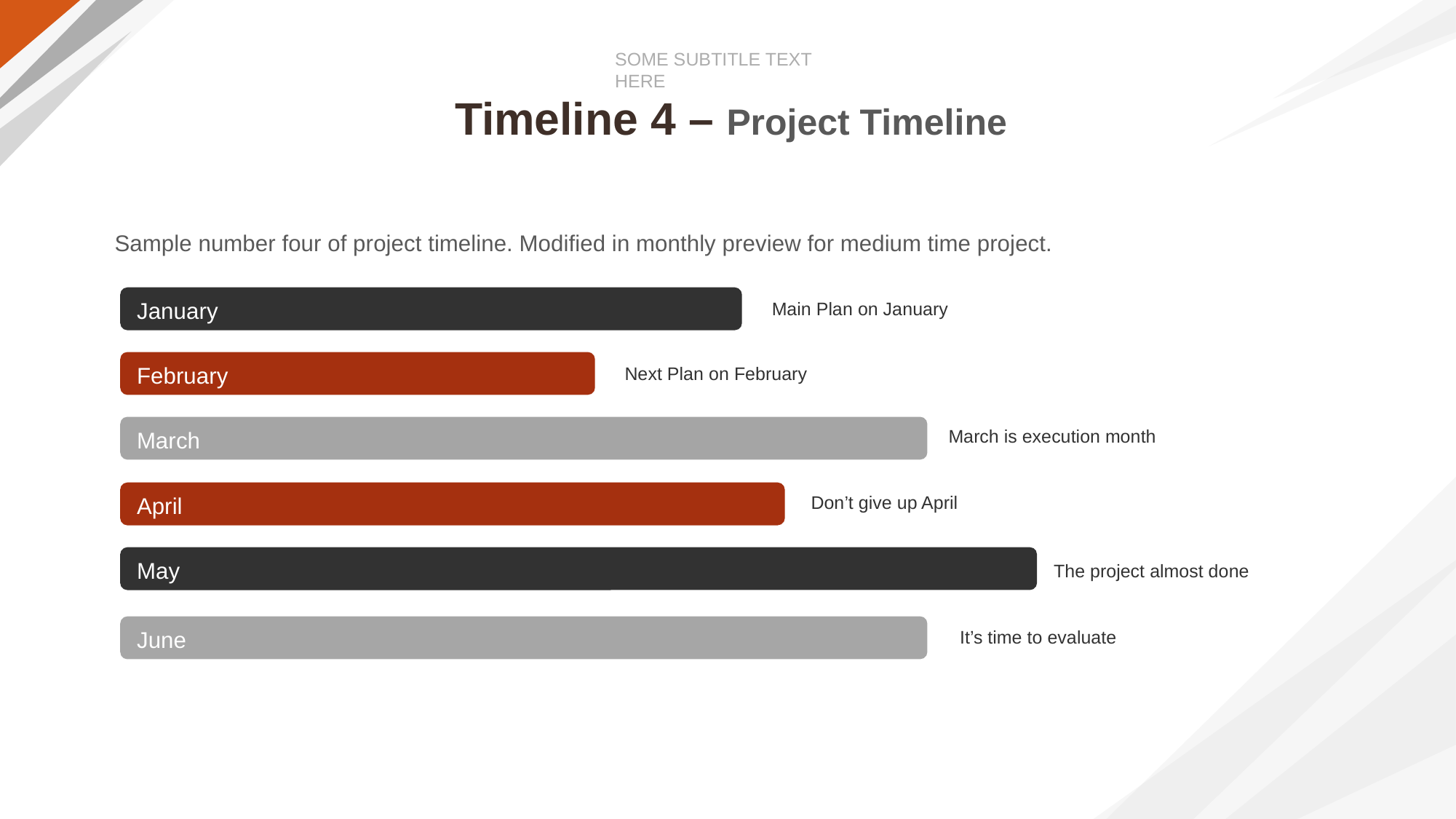

SOME SUBTITLE TEXT HERE
# Timeline 4 – Project Timeline
Sample number four of project timeline. Modified in monthly preview for medium time project.

Main Plan on January
January
Next Plan on February
February
March is execution month
March
Don’t give up April
April
The project almost done
May
It’s time to evaluate
June